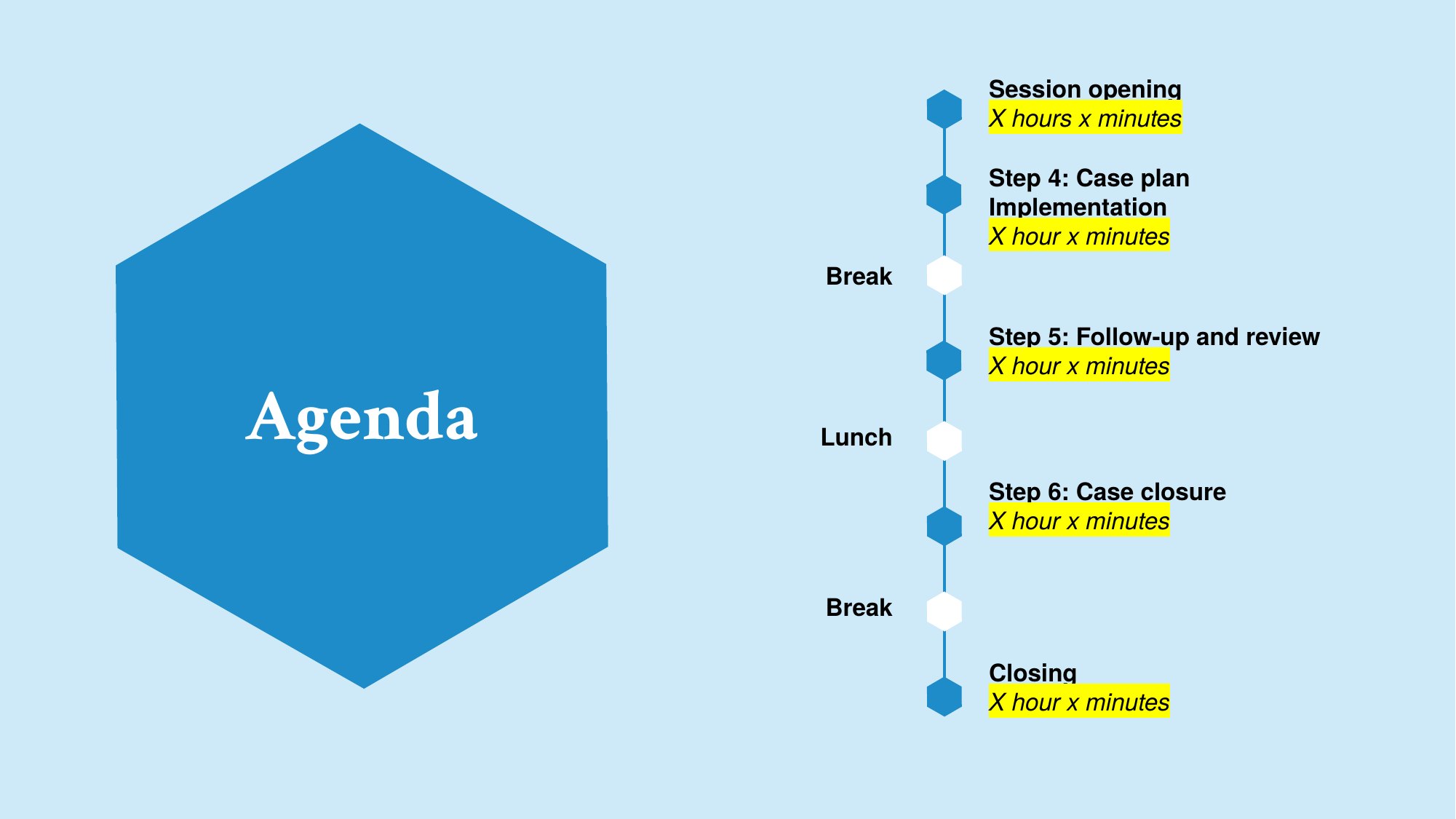

Session opening
X hours x minutes

Step 4: Case plan Implementation
X hour x minutes

Break

Step 5: Follow-up and review
X hour x minutes

# Agenda
Lunch

Step 6: Case closure
X hour x minutes

Break

Closing
X hour x minutes